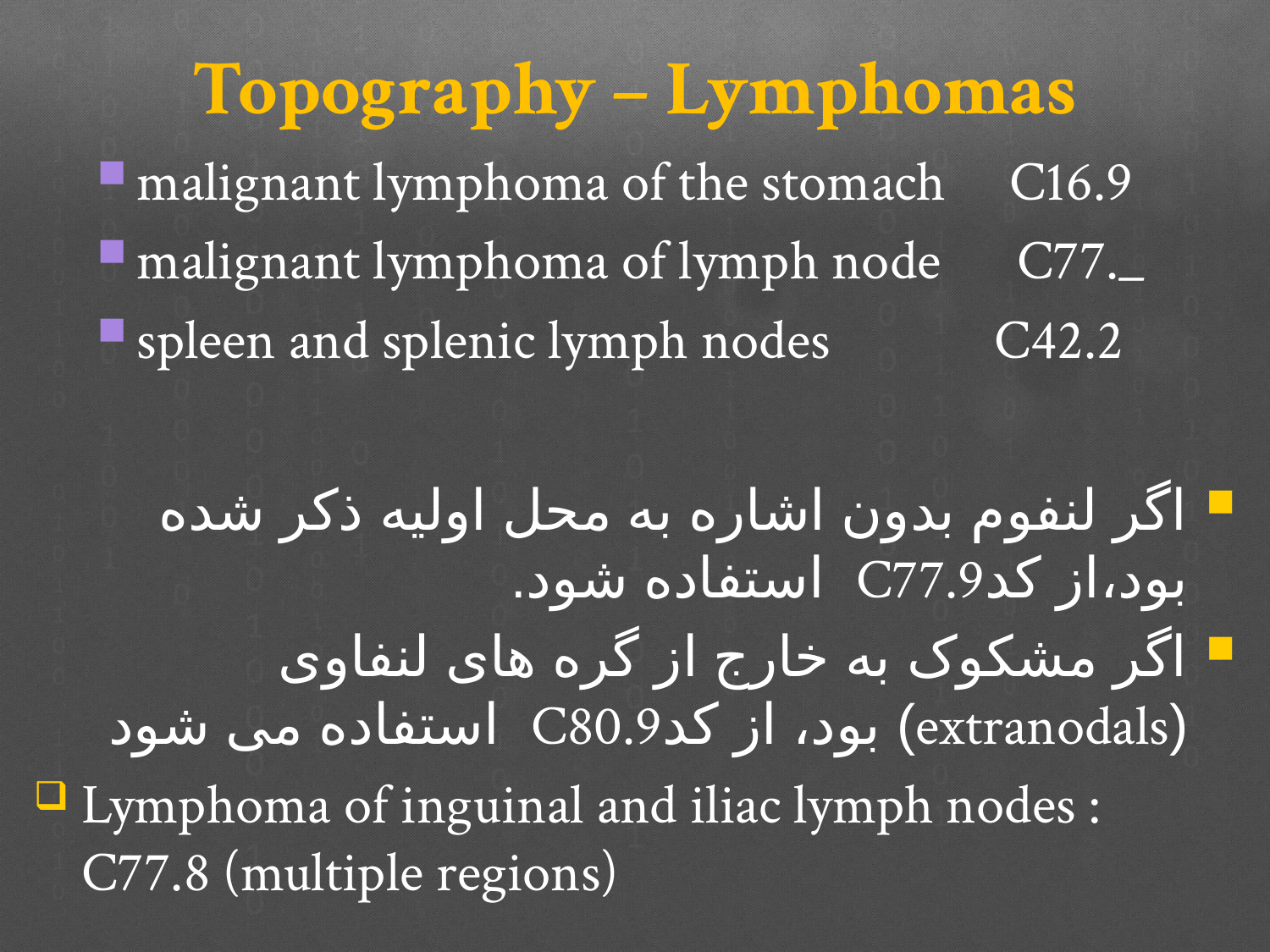

# Topography – Lymphomas
malignant lymphoma of the stomach     C16.9
malignant lymphoma of lymph node      C77._
spleen and splenic lymph nodes             C42.2

اگر لنفوم بدون اشاره به محل اولیه ذکر شده بود،از کدC77.9  استفاده شود.
اگر مشکوک به خارج از گره های لنفاوی (extranodals) بود، از کدC80.9  استفاده می شود
Lymphoma of inguinal and iliac lymph nodes : C77.8 (multiple regions)